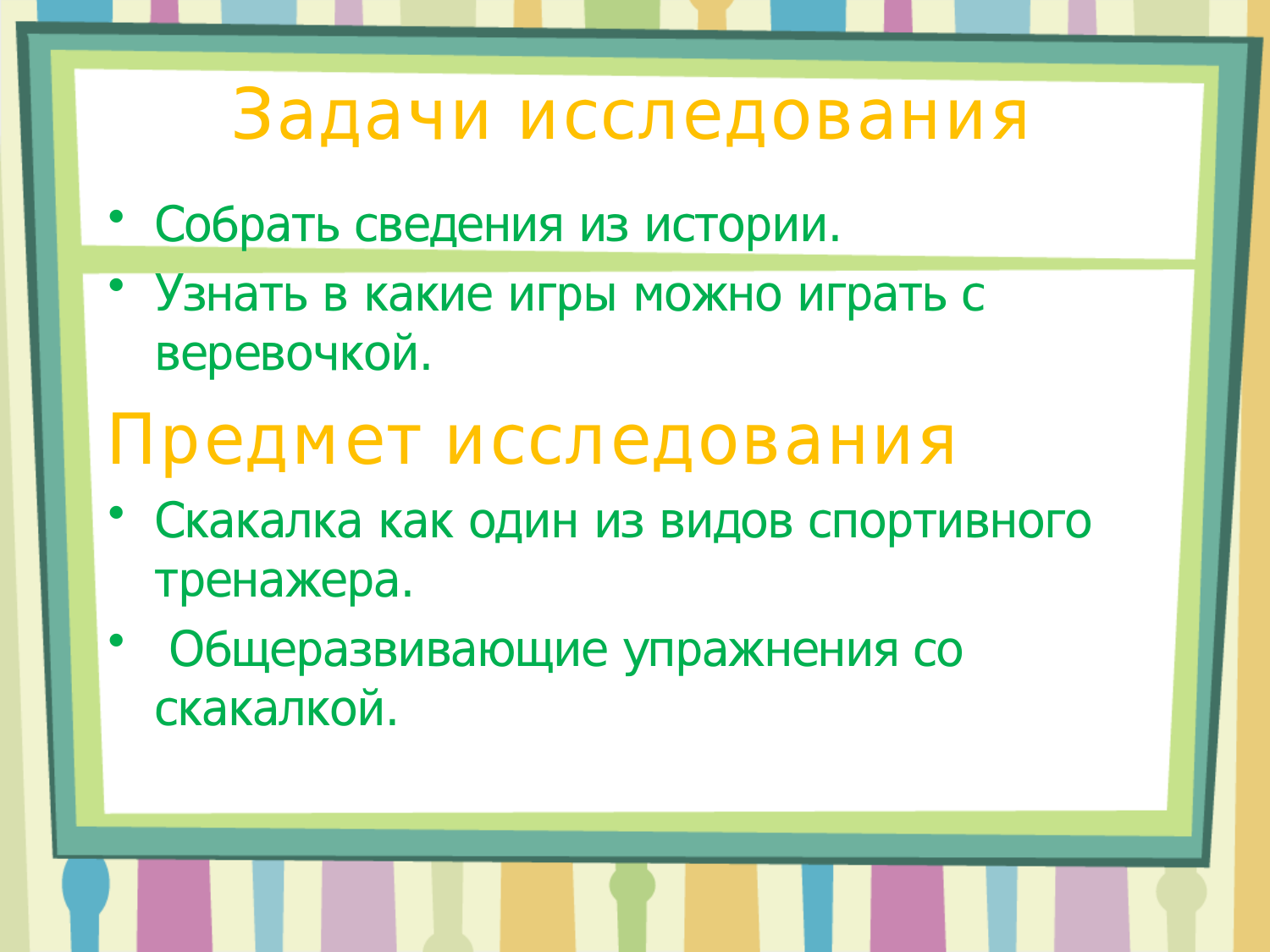

# Задачи исследования
Собрать сведения из истории.
Узнать в какие игры можно играть с веревочкой.
Предмет исследования
Скакалка как один из видов спортивного тренажера.
 Общеразвивающие упражнения со скакалкой.